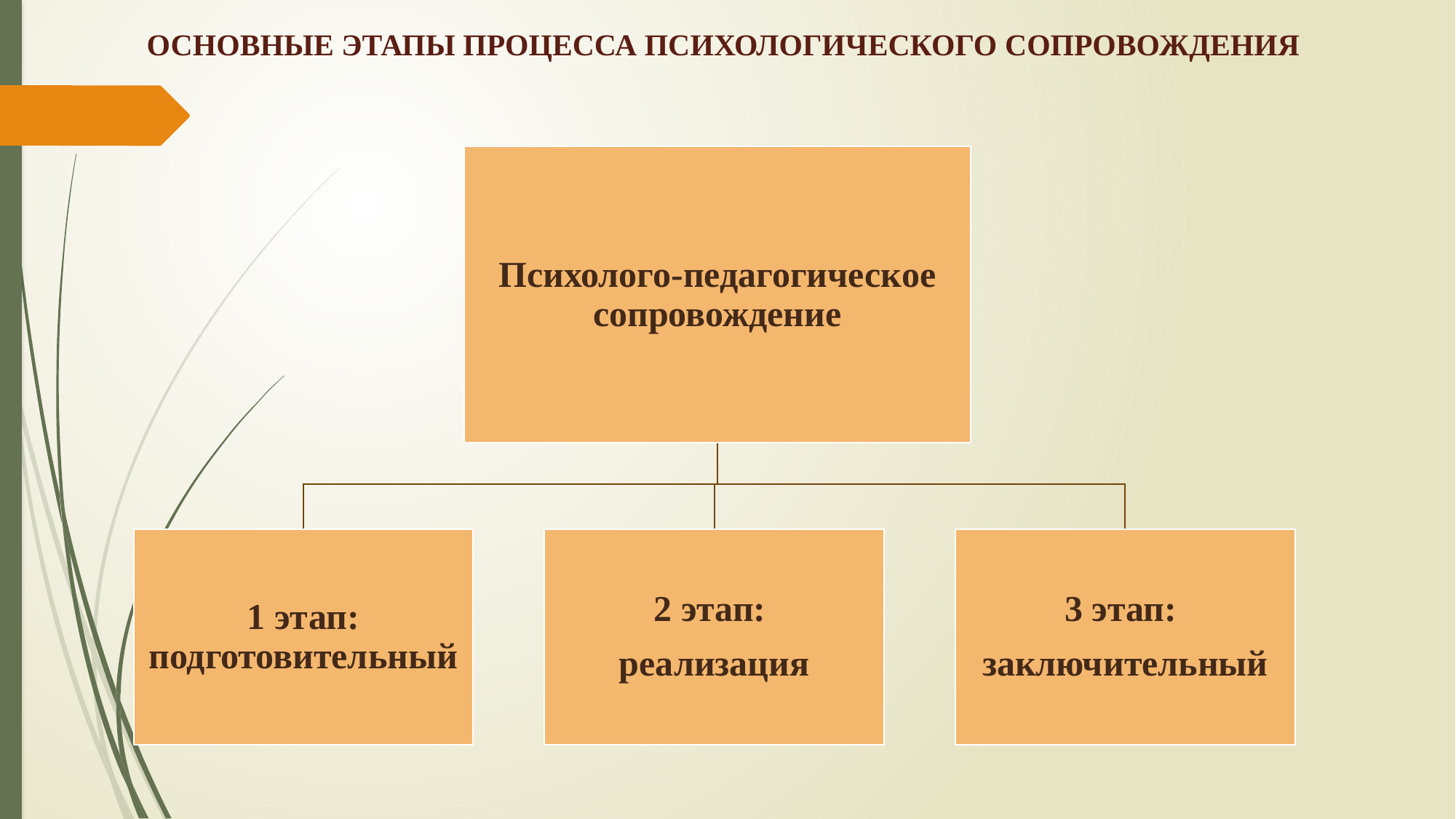

# ОСНОВНЫЕ ЭТАПЫ ПРОЦЕССА ПСИХОЛОГИЧЕСКОГО СОПРОВОЖДЕНИЯ
Психолого-педагогическое сопровождение

1 этап: подготовительный
2 этап:
реализация
3 этап:
заключительный